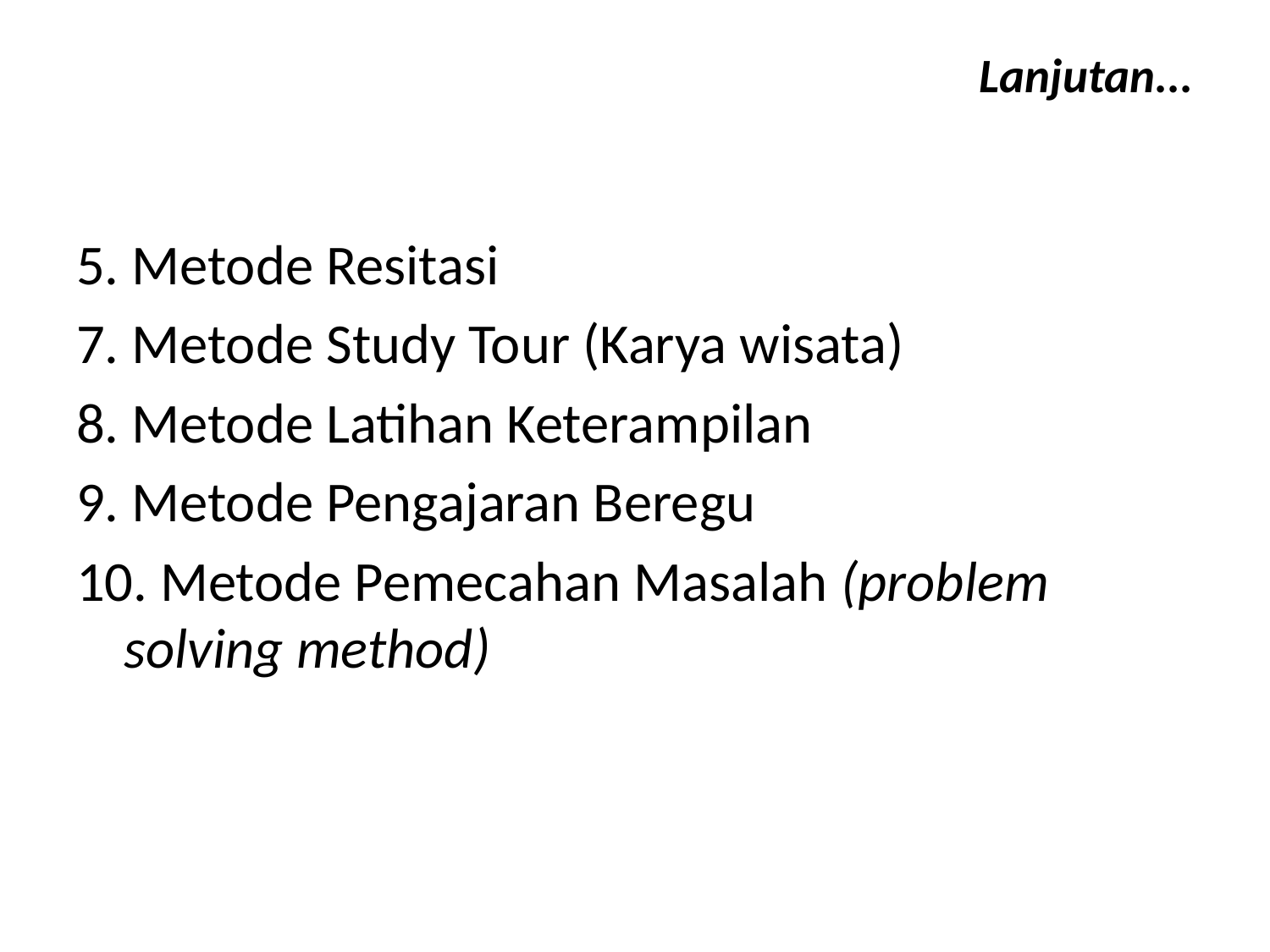

# Lanjutan...
5. Metode Resitasi
7. Metode Study Tour (Karya wisata)
8. Metode Latihan Keterampilan
9. Metode Pengajaran Beregu
10. Metode Pemecahan Masalah (problem solving method)